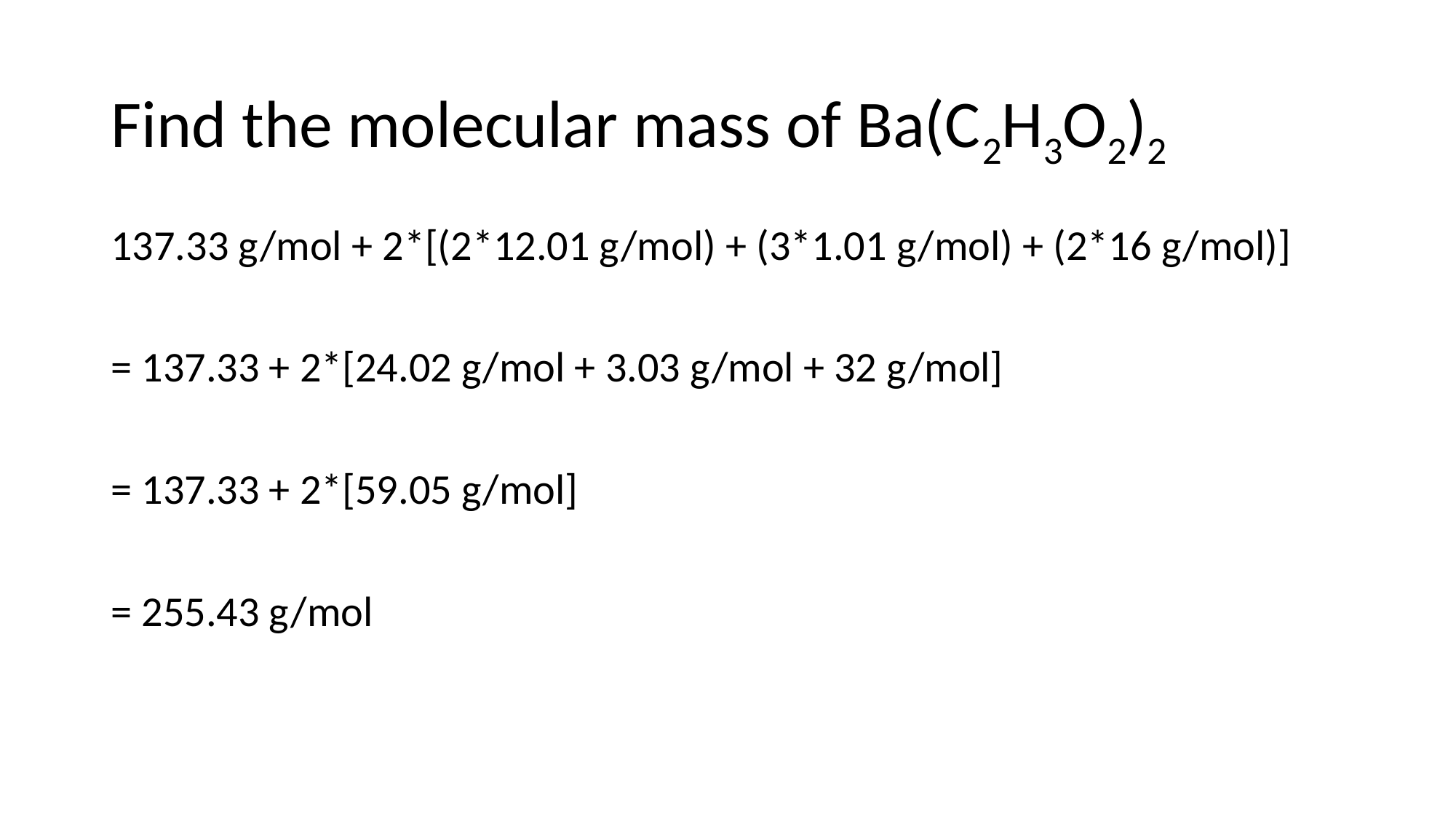

# Find the molecular mass of Ba(C2H3O2)2
137.33 g/mol + 2*[(2*12.01 g/mol) + (3*1.01 g/mol) + (2*16 g/mol)]

= 137.33 + 2*[24.02 g/mol + 3.03 g/mol + 32 g/mol]

= 137.33 + 2*[59.05 g/mol]

= 255.43 g/mol